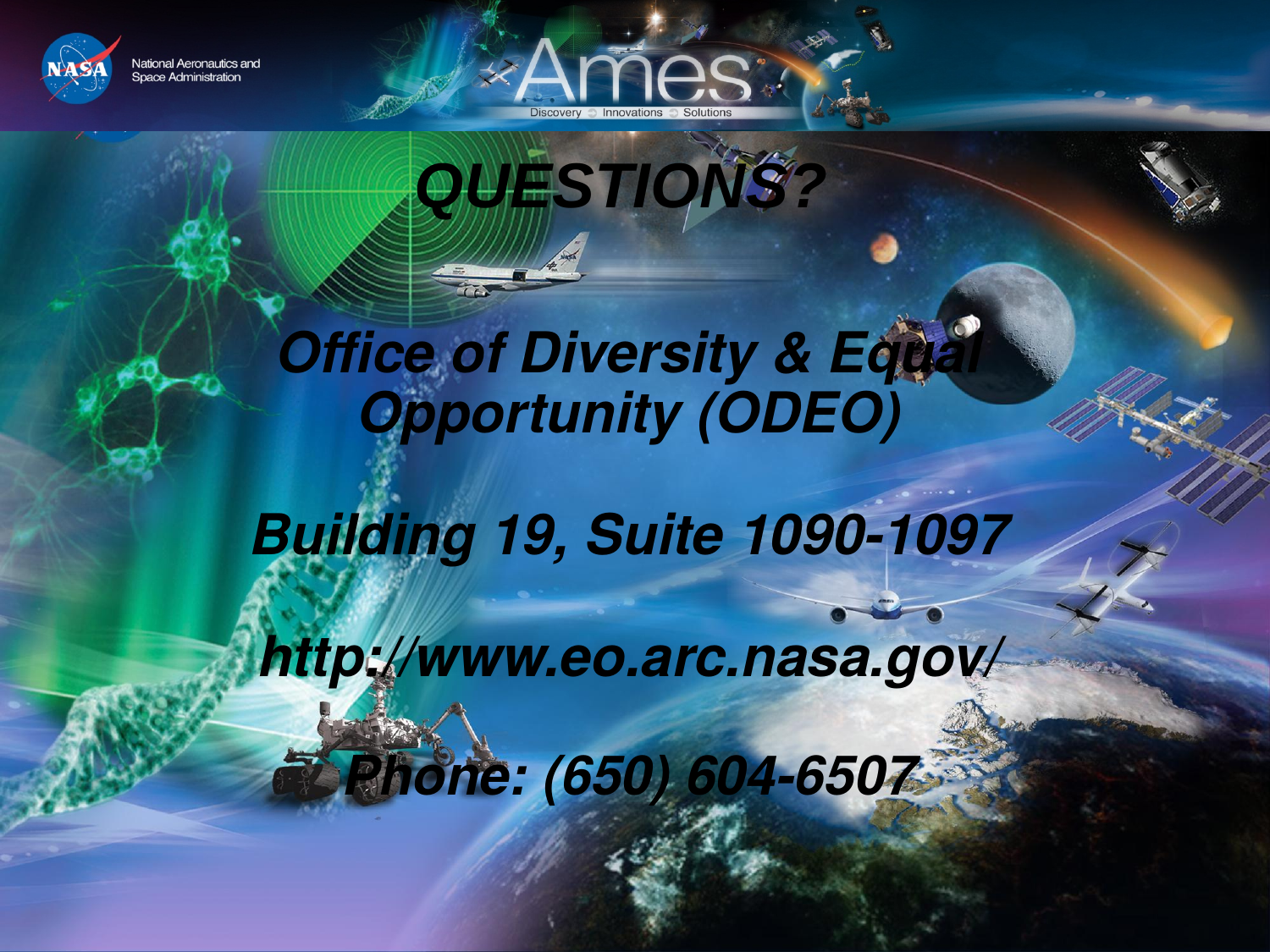

QUESTIONS?
Office of Diversity & Equal Opportunity (ODEO)

Building 19, Suite 1090-1097
http://www.eo.arc.nasa.gov/
Phone: (650) 604-6507